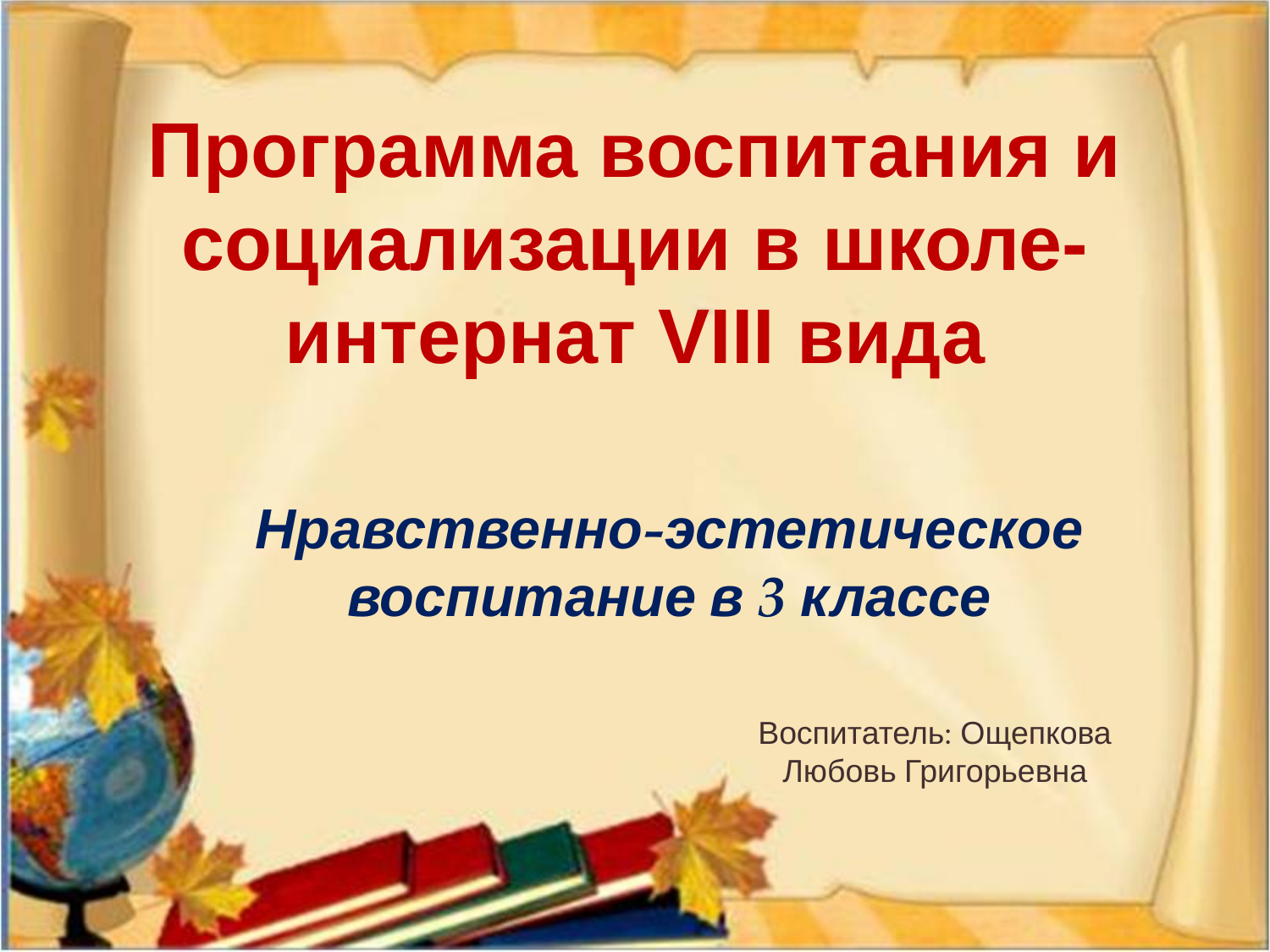

# Программа воспитания и социализации в школе-интернат VIII вида
Нравственно-эстетическое воспитание в 3 классе

Воспитатель: Ощепкова Любовь Григорьевна